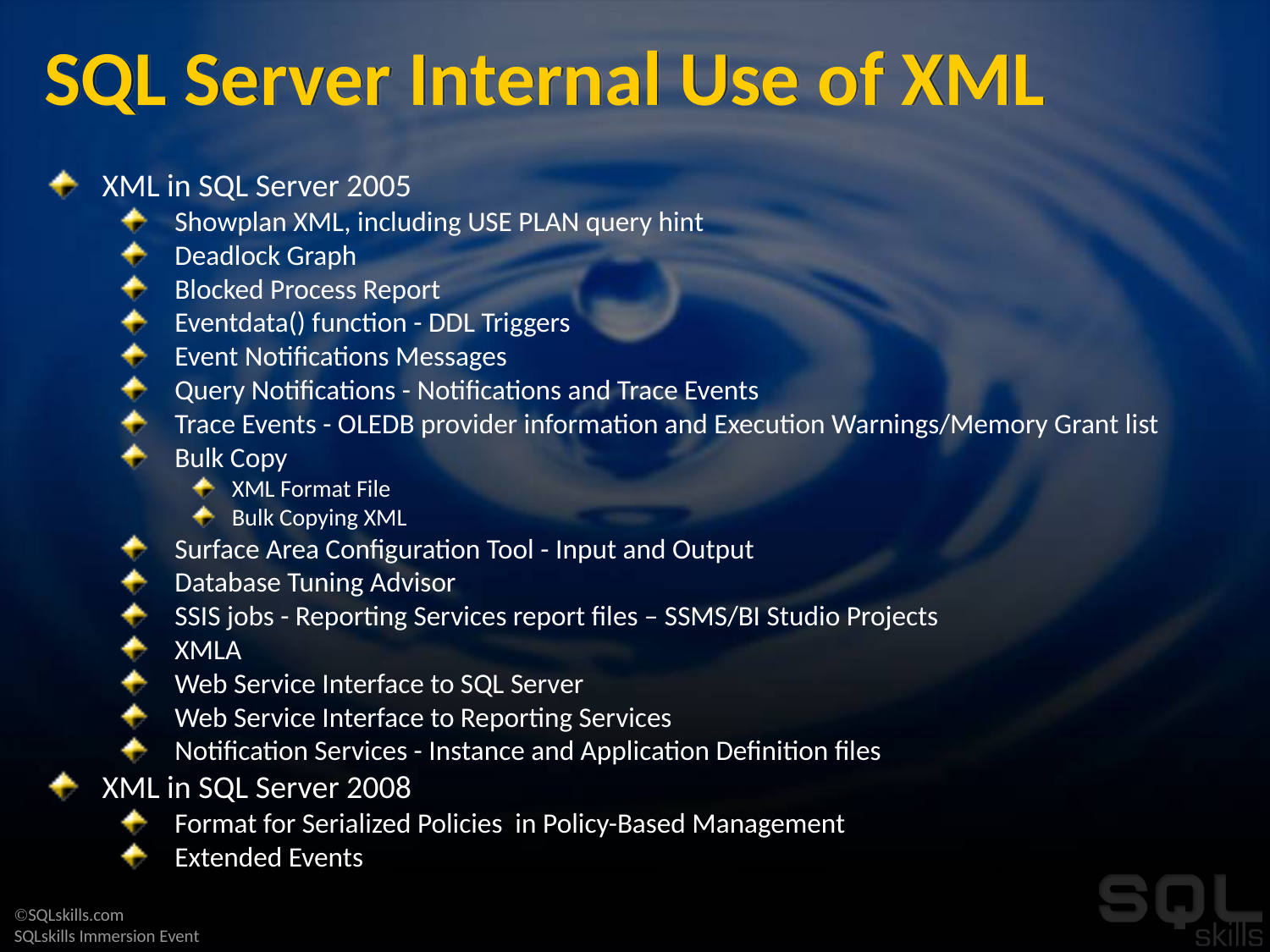

# SQL Server Internal Use of XML
XML in SQL Server 2005
Showplan XML, including USE PLAN query hint
Deadlock Graph
Blocked Process Report
Eventdata() function - DDL Triggers
Event Notifications Messages
Query Notifications - Notifications and Trace Events
Trace Events - OLEDB provider information and Execution Warnings/Memory Grant list
Bulk Copy
XML Format File
Bulk Copying XML
Surface Area Configuration Tool - Input and Output
Database Tuning Advisor
SSIS jobs - Reporting Services report files – SSMS/BI Studio Projects
XMLA
Web Service Interface to SQL Server
Web Service Interface to Reporting Services
Notification Services - Instance and Application Definition files
XML in SQL Server 2008
Format for Serialized Policies  in Policy-Based Management
Extended Events